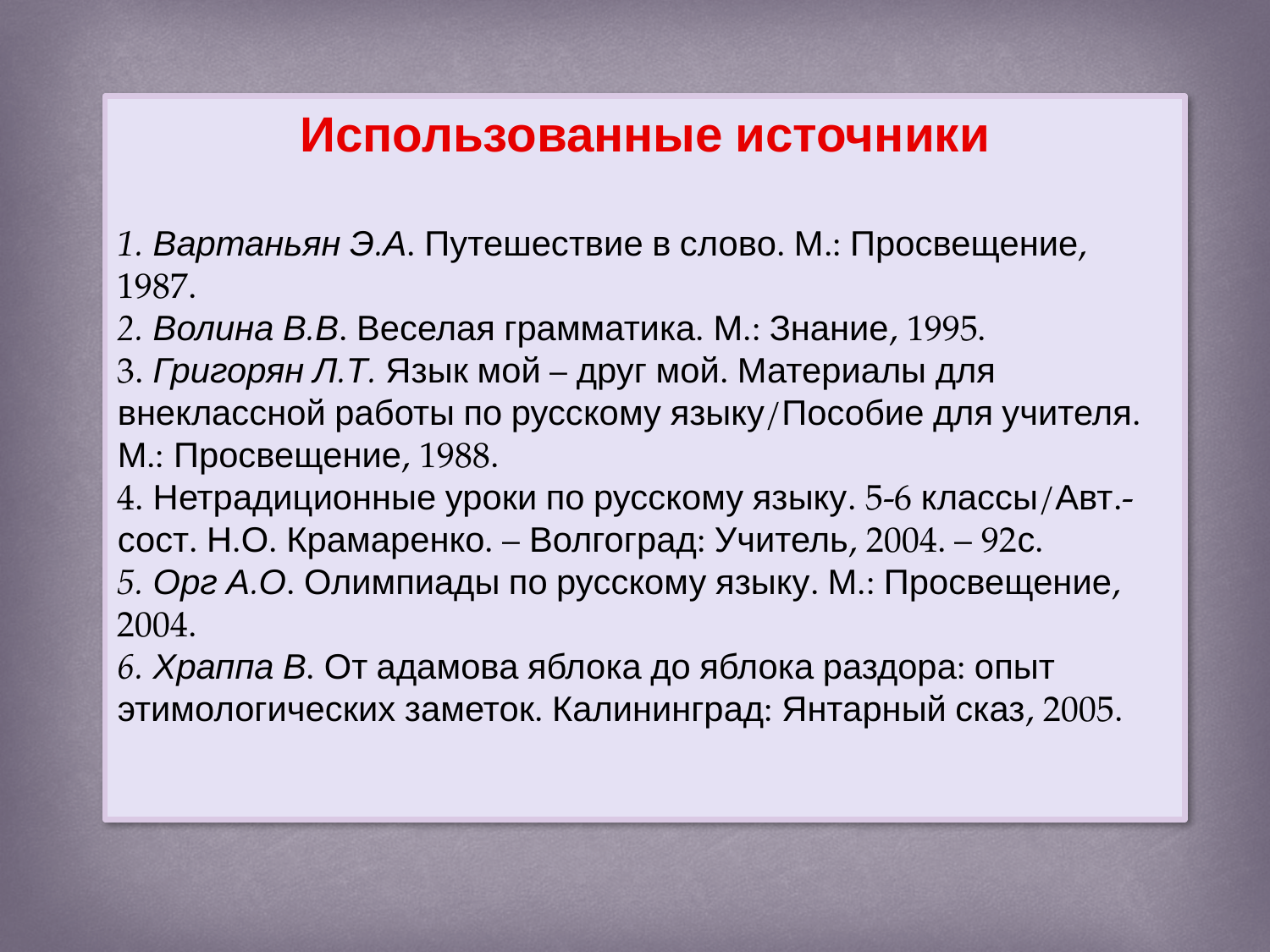

Использованные источники

1. Вартаньян Э.А. Путешествие в слово. М.: Просвещение, 1987.
2. Волина В.В. Веселая грамматика. М.: Знание, 1995.
3. Григорян Л.Т. Язык мой – друг мой. Материалы для внеклассной работы по русскому языку/Пособие для учителя. М.: Просвещение, 1988.
4. Нетрадиционные уроки по русскому языку. 5-6 классы/Авт.-сост. Н.О. Крамаренко. – Волгоград: Учитель, 2004. – 92с.
5. Орг А.О. Олимпиады по русскому языку. М.: Просвещение, 2004.
6. Храппа В. От адамова яблока до яблока раздора: опыт этимологических заметок. Калининград: Янтарный сказ, 2005.